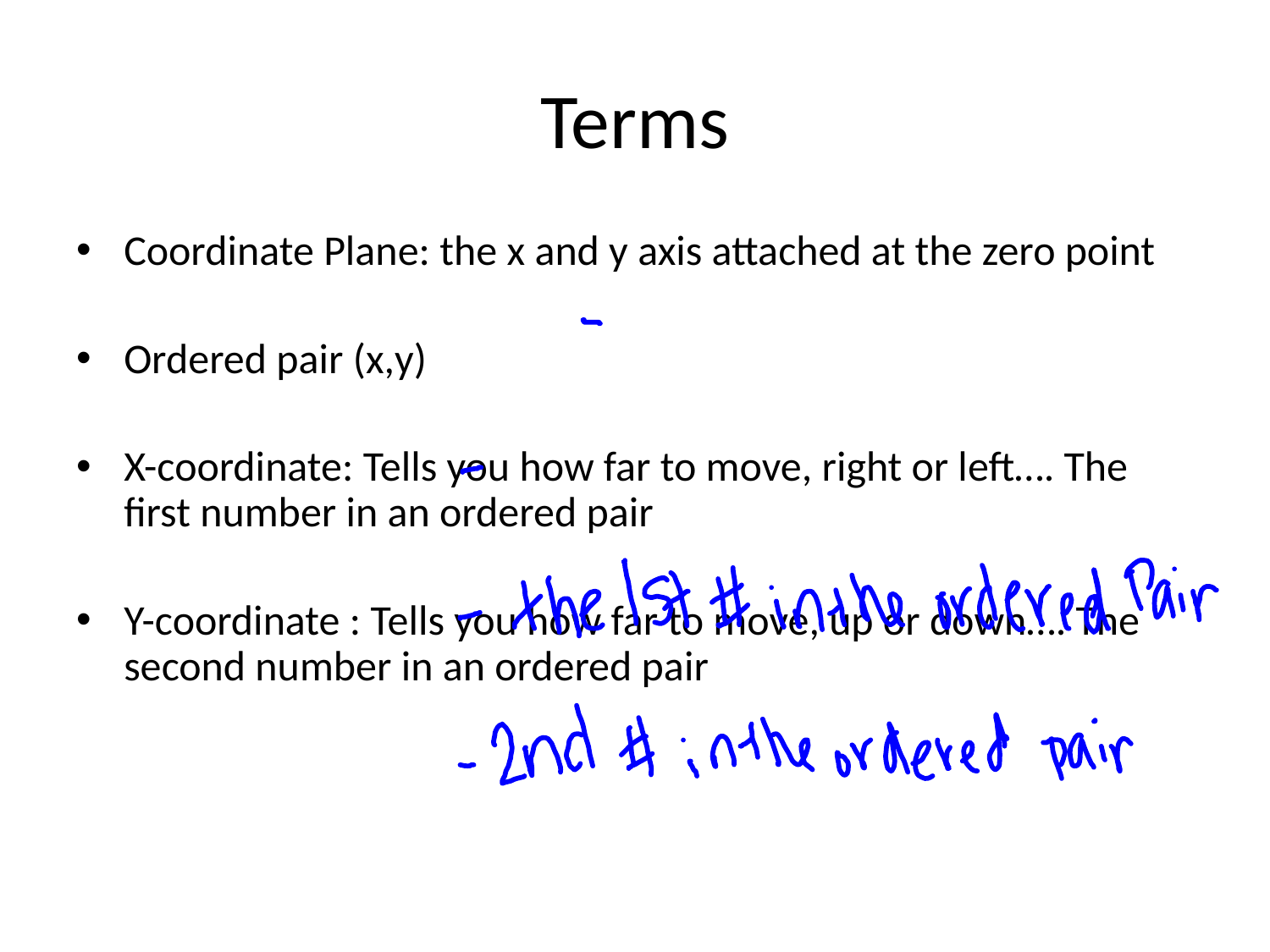

# Terms
Coordinate Plane: the x and y axis attached at the zero point

Ordered pair (x,y)

X-coordinate: Tells you how far to move, right or left…. The first number in an ordered pair

Y-coordinate : Tells you how far to move, up or down…. The second number in an ordered pair